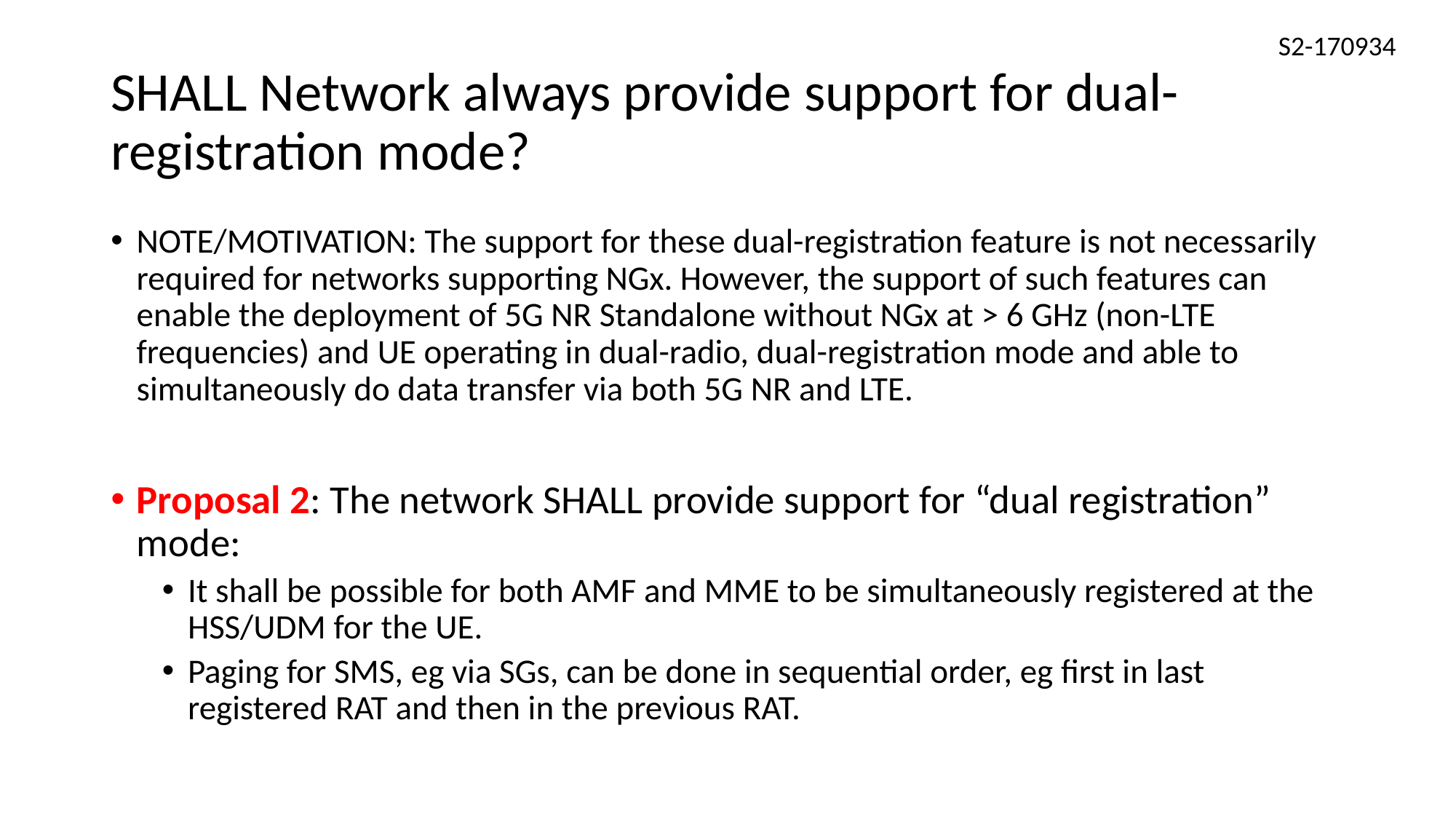

# SHALL Network always provide support for dual-registration mode?
NOTE/MOTIVATION: The support for these dual-registration feature is not necessarily required for networks supporting NGx. However, the support of such features can enable the deployment of 5G NR Standalone without NGx at > 6 GHz (non-LTE frequencies) and UE operating in dual-radio, dual-registration mode and able to simultaneously do data transfer via both 5G NR and LTE.

Proposal 2: The network SHALL provide support for “dual registration” mode:
It shall be possible for both AMF and MME to be simultaneously registered at the HSS/UDM for the UE.
Paging for SMS, eg via SGs, can be done in sequential order, eg first in last registered RAT and then in the previous RAT.